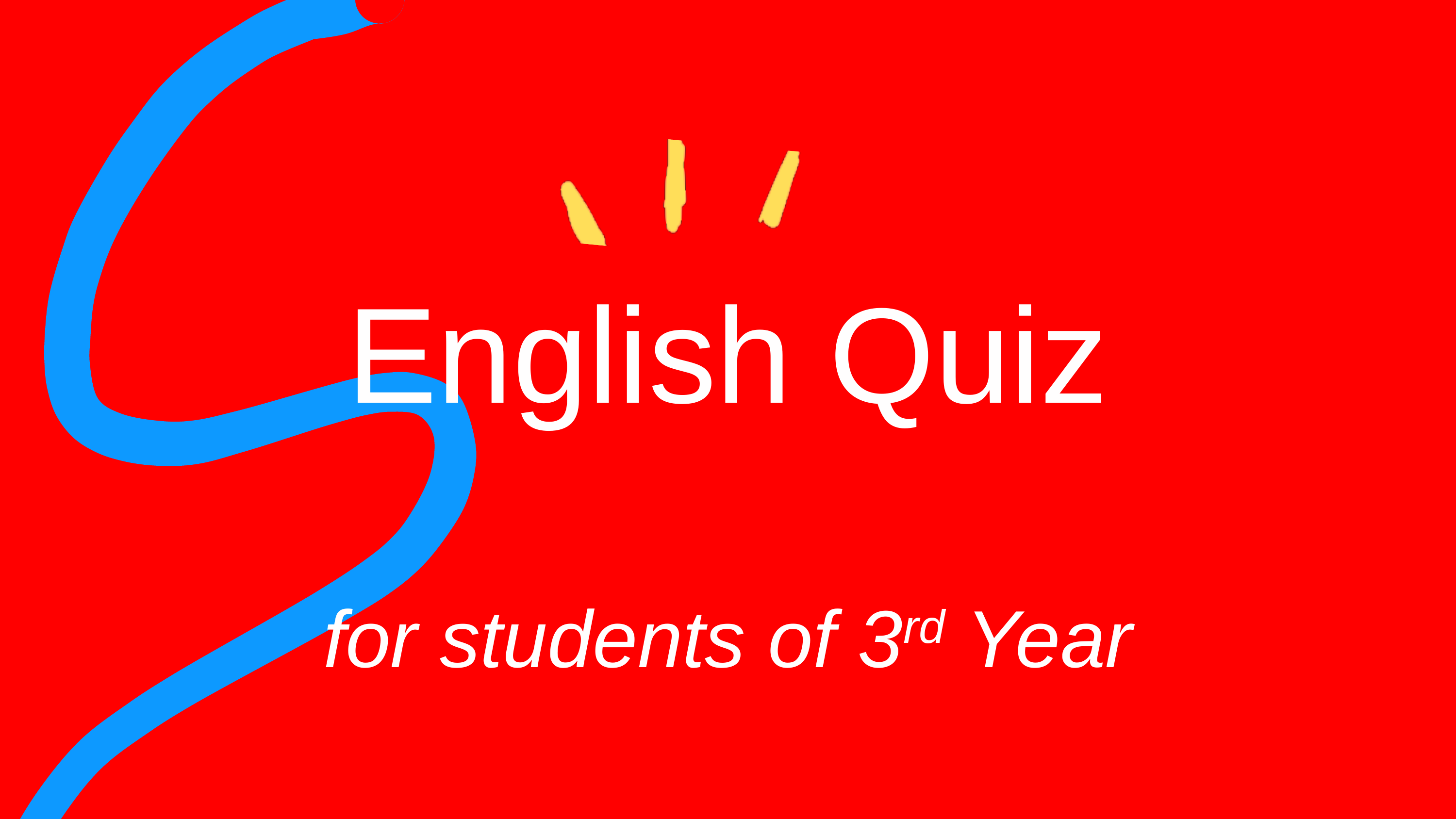

English Quiz
for students of 3rd Year